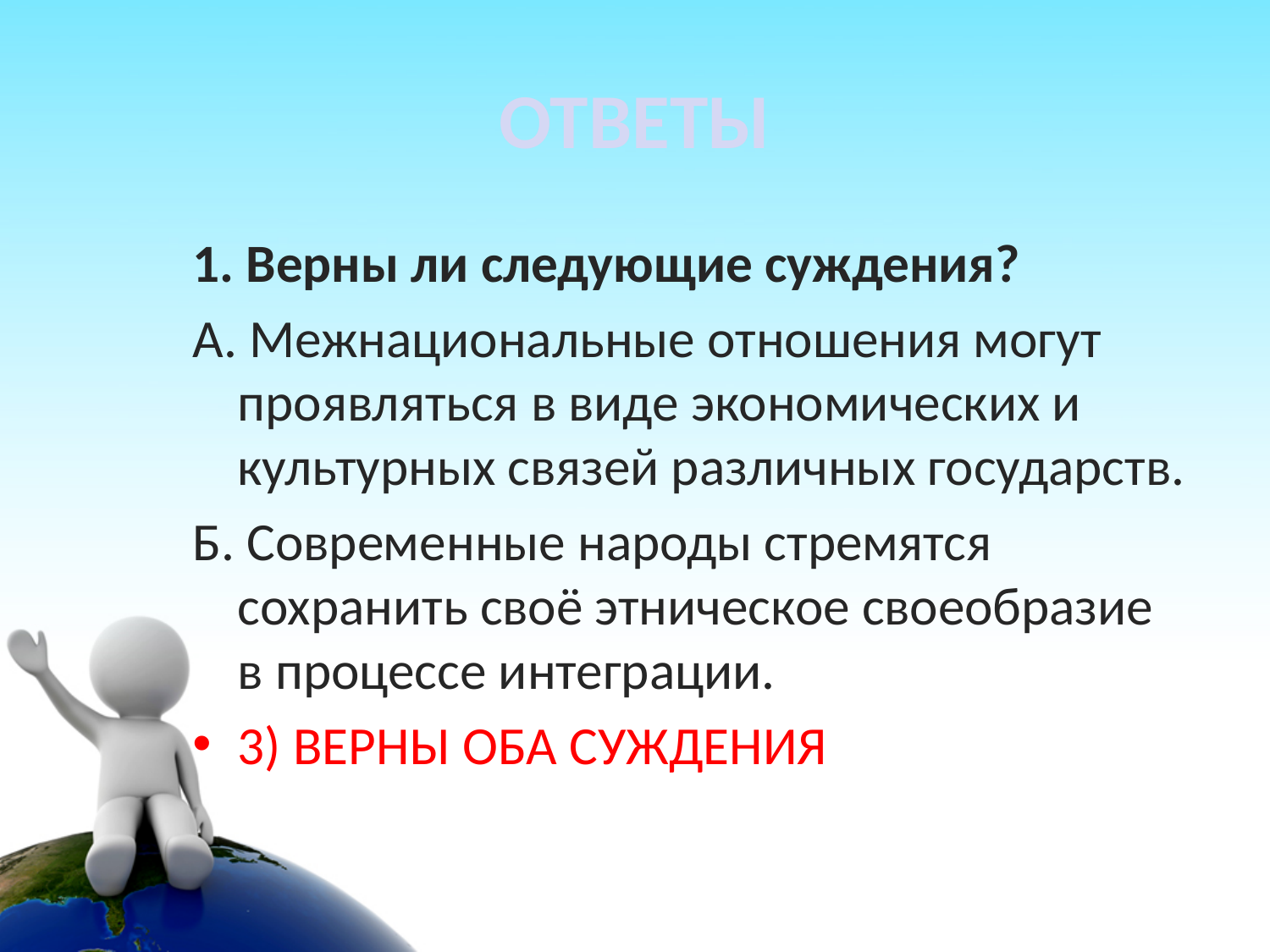

# ОТВЕТЫ
1. Верны ли следующие суждения?
А. Межнациональные отношения могут проявляться в виде экономических и культурных связей различных государств.
Б. Современные народы стремятся сохранить своё этническое своеобразие в процессе интеграции.
3) ВЕРНЫ ОБА СУЖДЕНИЯ